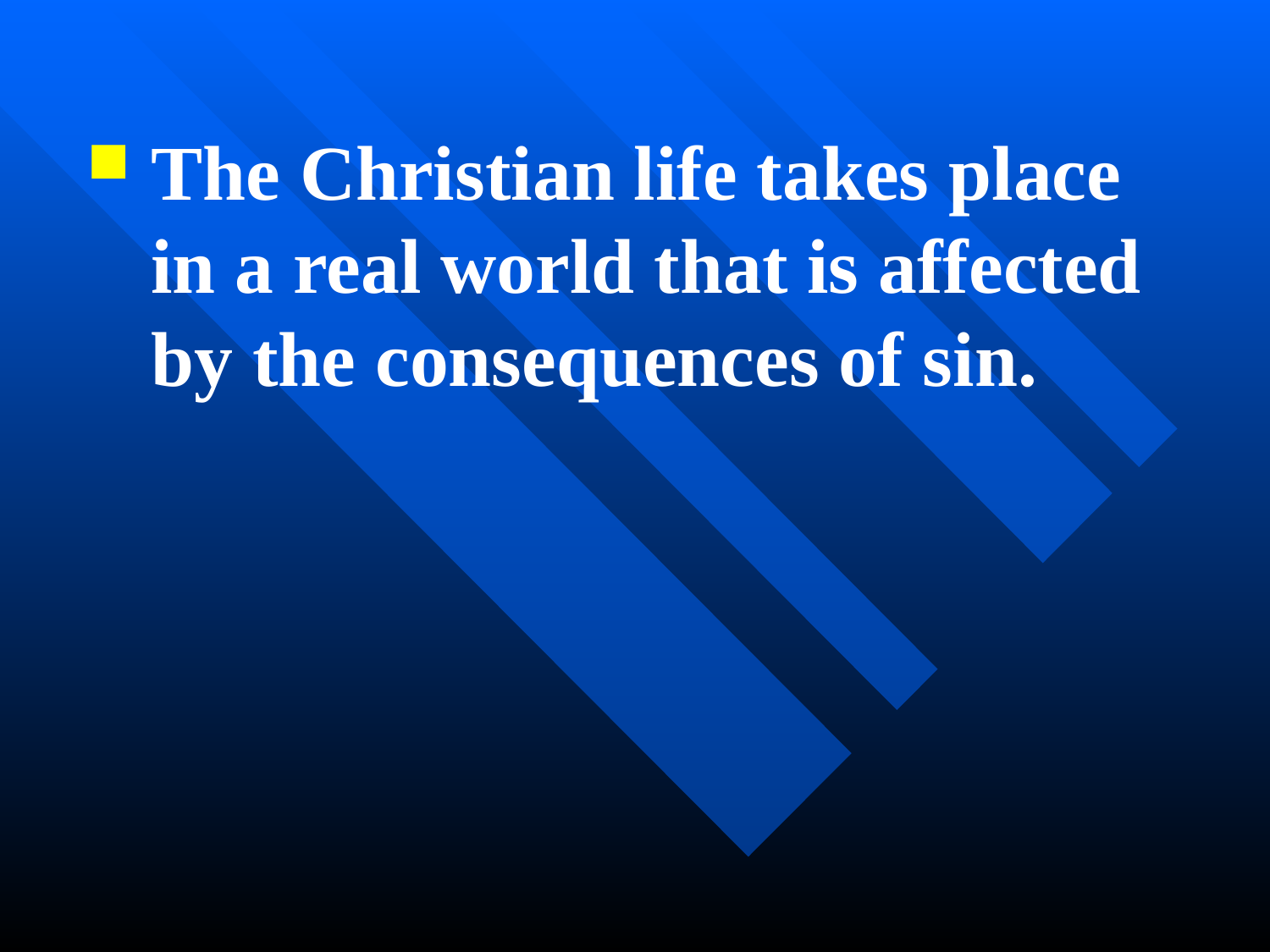

The Christian life takes place in a real world that is affected by the consequences of sin.